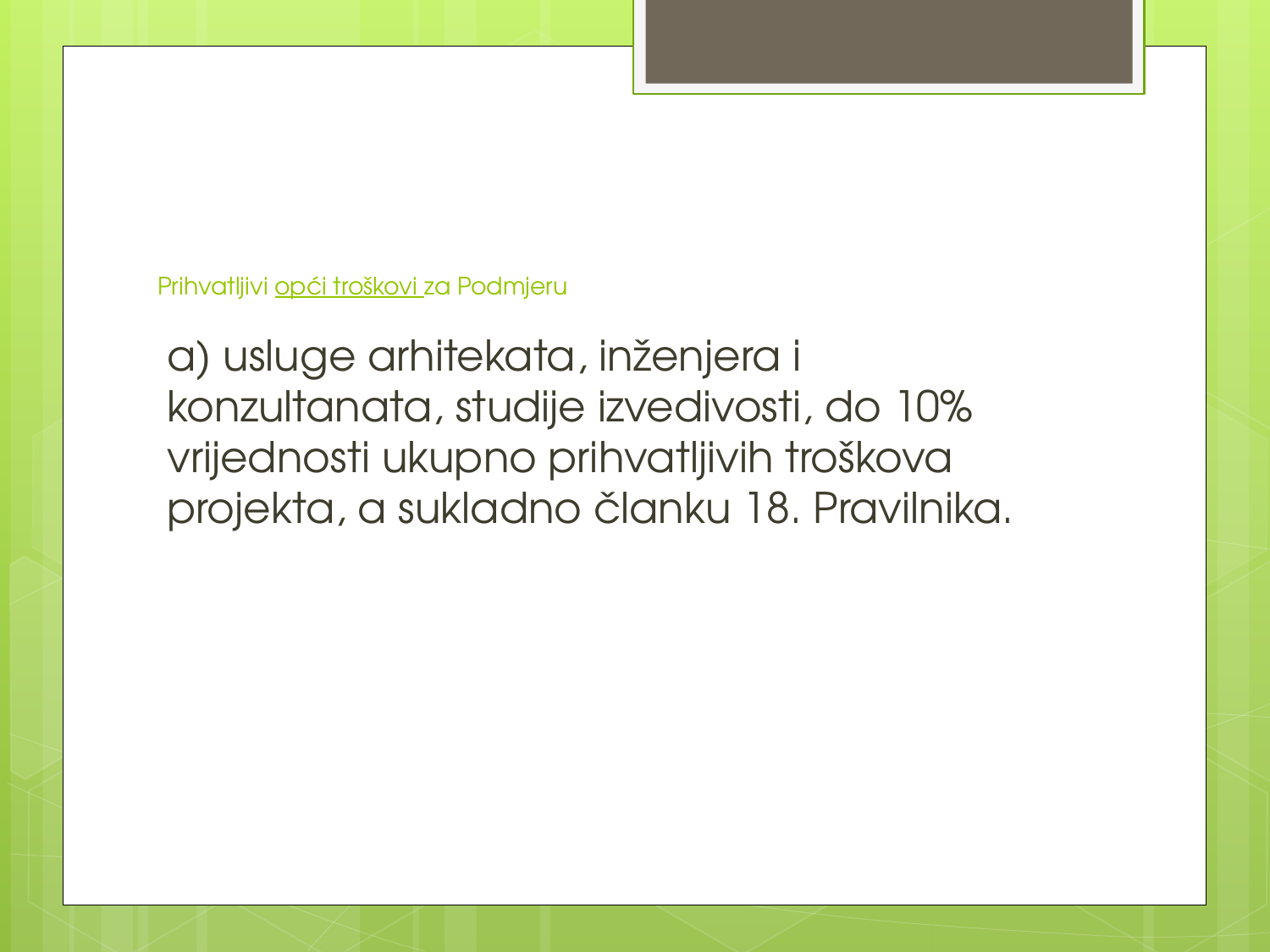

# Prihvatljivi opći troškovi za Podmjeru
a) usluge arhitekata, inženjera i konzultanata, studije izvedivosti, do 10% vrijednosti ukupno prihvatljivih troškova projekta, a sukladno članku 18. Pravilnika.